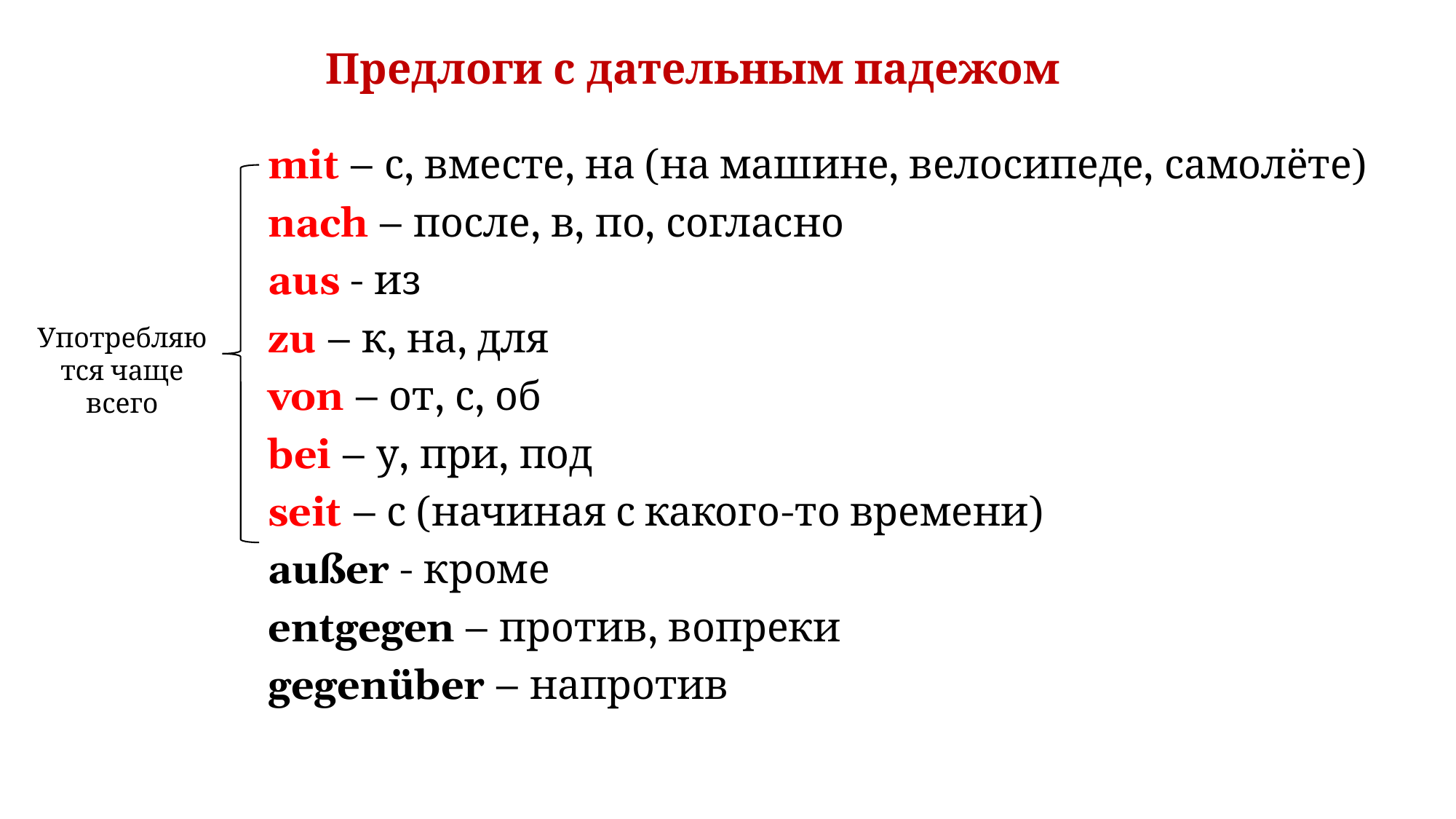

Предлоги с дательным падежом

mit – с, вместе, на (на машине, велосипеде, самолёте)
nach – после, в, по, согласно
aus - из
zu – к, на, для
von – от, с, об
bei – у, при, под
seit – с (начиная с какого-то времени)
außer - кроме
entgegen – против, вопреки
gegenüber – напротив

Употребляются чаще всего